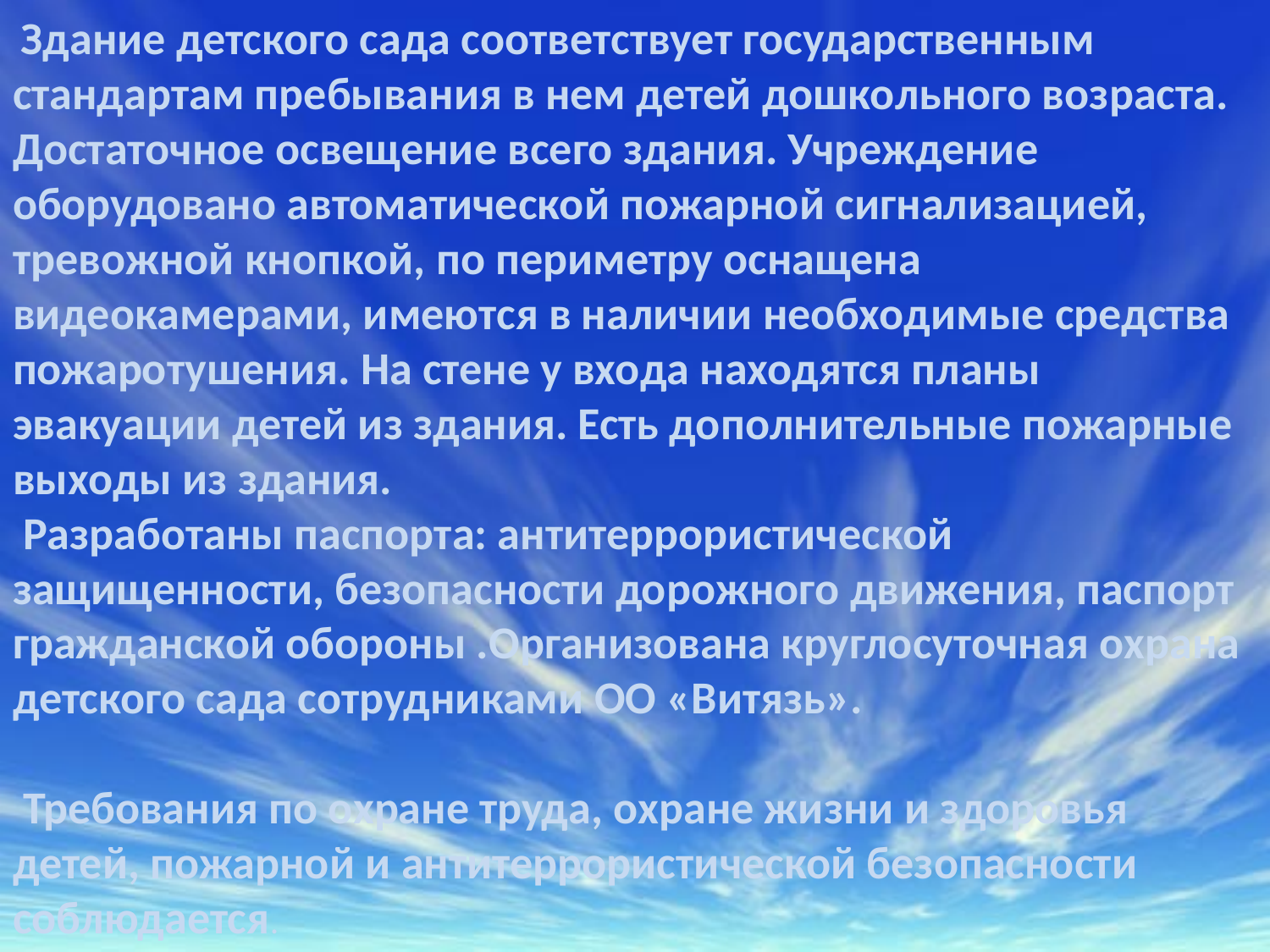

# Здание детского сада соответствует государственным стандартам пребывания в нем детей дошкольного возраста. Достаточное освещение всего здания. Учреждение оборудовано автоматической пожарной сигнализацией, тревожной кнопкой, по периметру оснащена видеокамерами, имеются в наличии необходимые средства пожаротушения. На стене у входа находятся планы эвакуации детей из здания. Есть дополнительные пожарные выходы из здания. Разработаны паспорта: антитеррористической защищенности, безопасности дорожного движения, паспорт гражданской обороны .Организована круглосуточная охрана детского сада сотрудниками ОО «Витязь». Требования по охране труда, охране жизни и здоровья детей, пожарной и антитеррористической безопасности соблюдается.